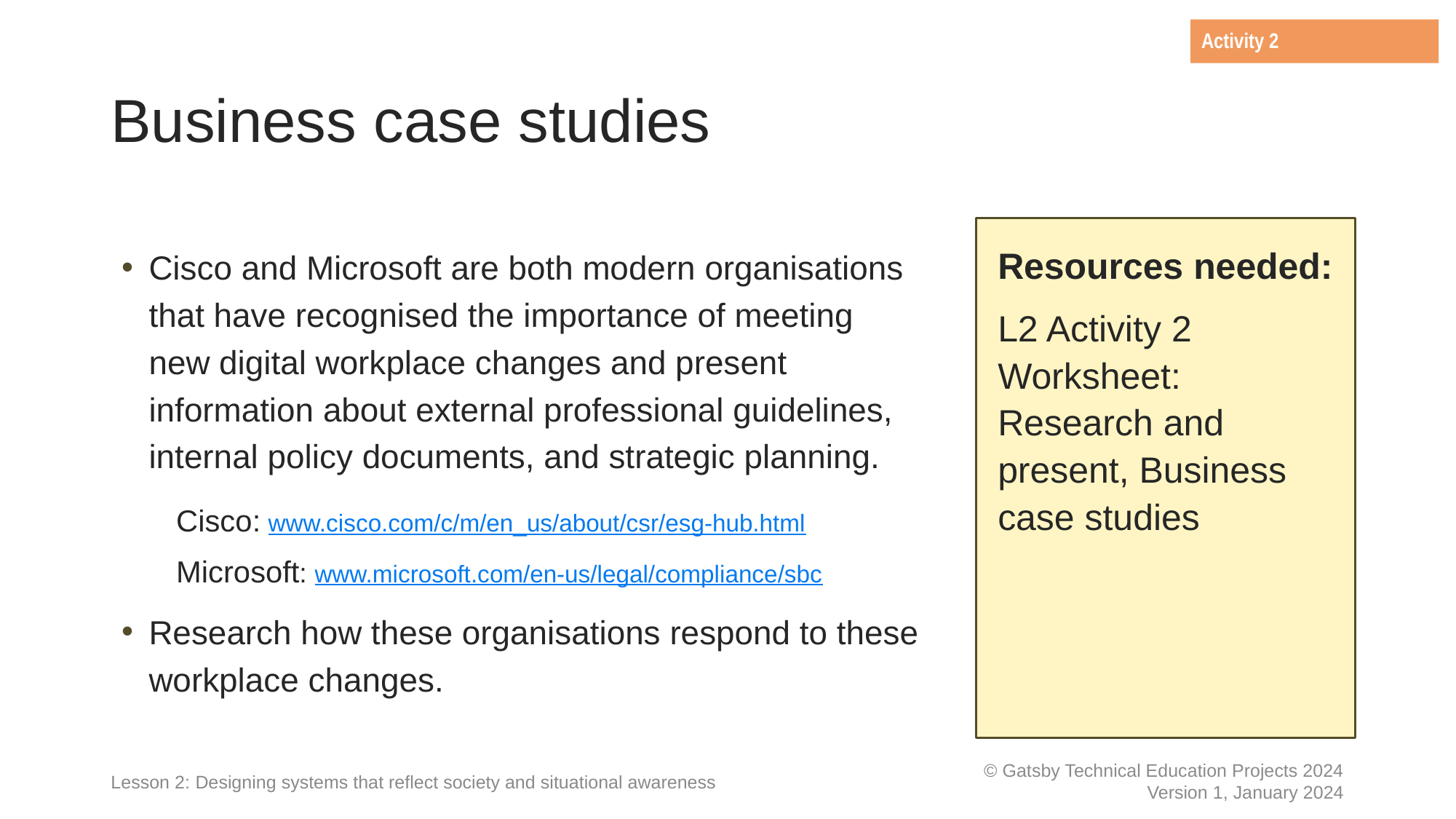

Activity 2
# Business case studies
Cisco and Microsoft are both modern organisations that have recognised the importance of meeting new digital workplace changes and present information about external professional guidelines, internal policy documents, and strategic planning.
Cisco: www.cisco.com/c/m/en_us/about/csr/esg-hub.html
Microsoft: www.microsoft.com/en-us/legal/compliance/sbc
Research how these organisations respond to these workplace changes.
Resources needed:
L2 Activity 2 Worksheet: Research and present, Business case studies
Lesson 2: Designing systems that reflect society and situational awareness